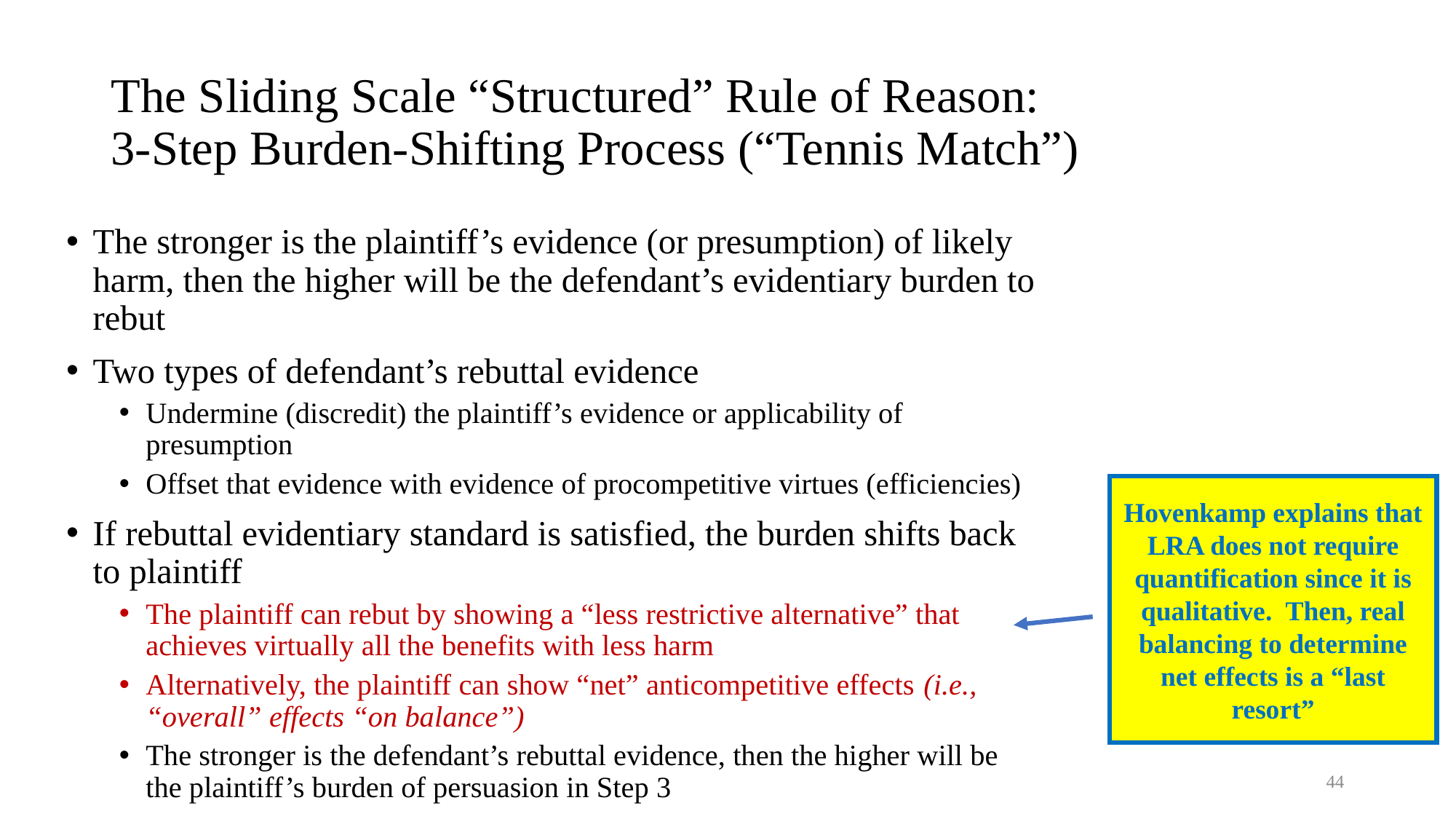

# The Sliding Scale “Structured” Rule of Reason: 3-Step Burden-Shifting Process (“Tennis Match”)
The stronger is the plaintiff’s evidence (or presumption) of likely harm, then the higher will be the defendant’s evidentiary burden to rebut
Two types of defendant’s rebuttal evidence
Undermine (discredit) the plaintiff’s evidence or applicability of presumption
Offset that evidence with evidence of procompetitive virtues (efficiencies)
If rebuttal evidentiary standard is satisfied, the burden shifts back to plaintiff
The plaintiff can rebut by showing a “less restrictive alternative” that achieves virtually all the benefits with less harm
Alternatively, the plaintiff can show “net” anticompetitive effects (i.e., “overall” effects “on balance”)
The stronger is the defendant’s rebuttal evidence, then the higher will be the plaintiff’s burden of persuasion in Step 3
Hovenkamp explains that LRA does not require quantification since it is qualitative.  Then, real balancing to determine net effects is a “last resort”
44